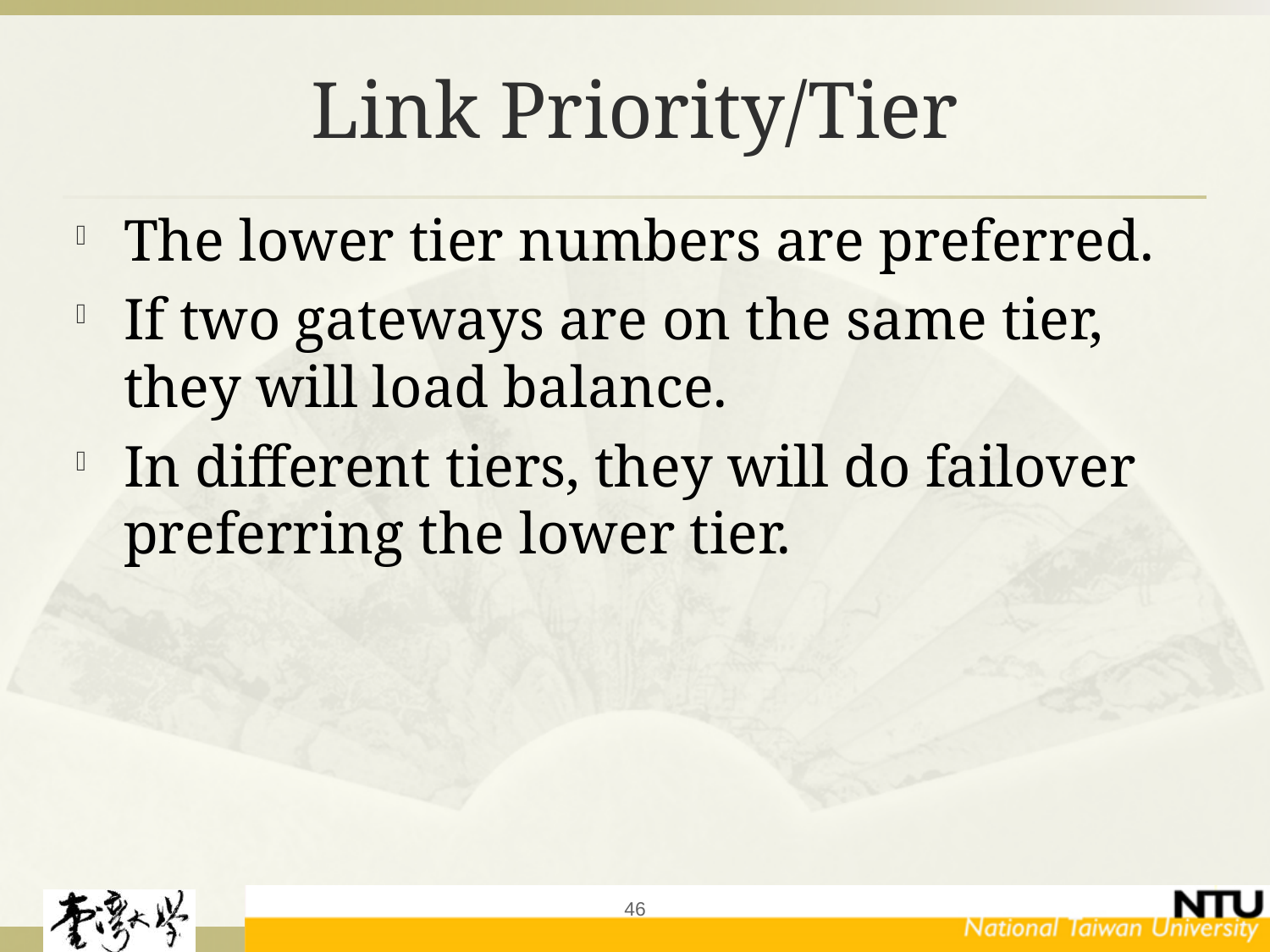

# Link Priority/Tier
The lower tier numbers are preferred.
If two gateways are on the same tier, they will load balance.
In different tiers, they will do failover preferring the lower tier.
46